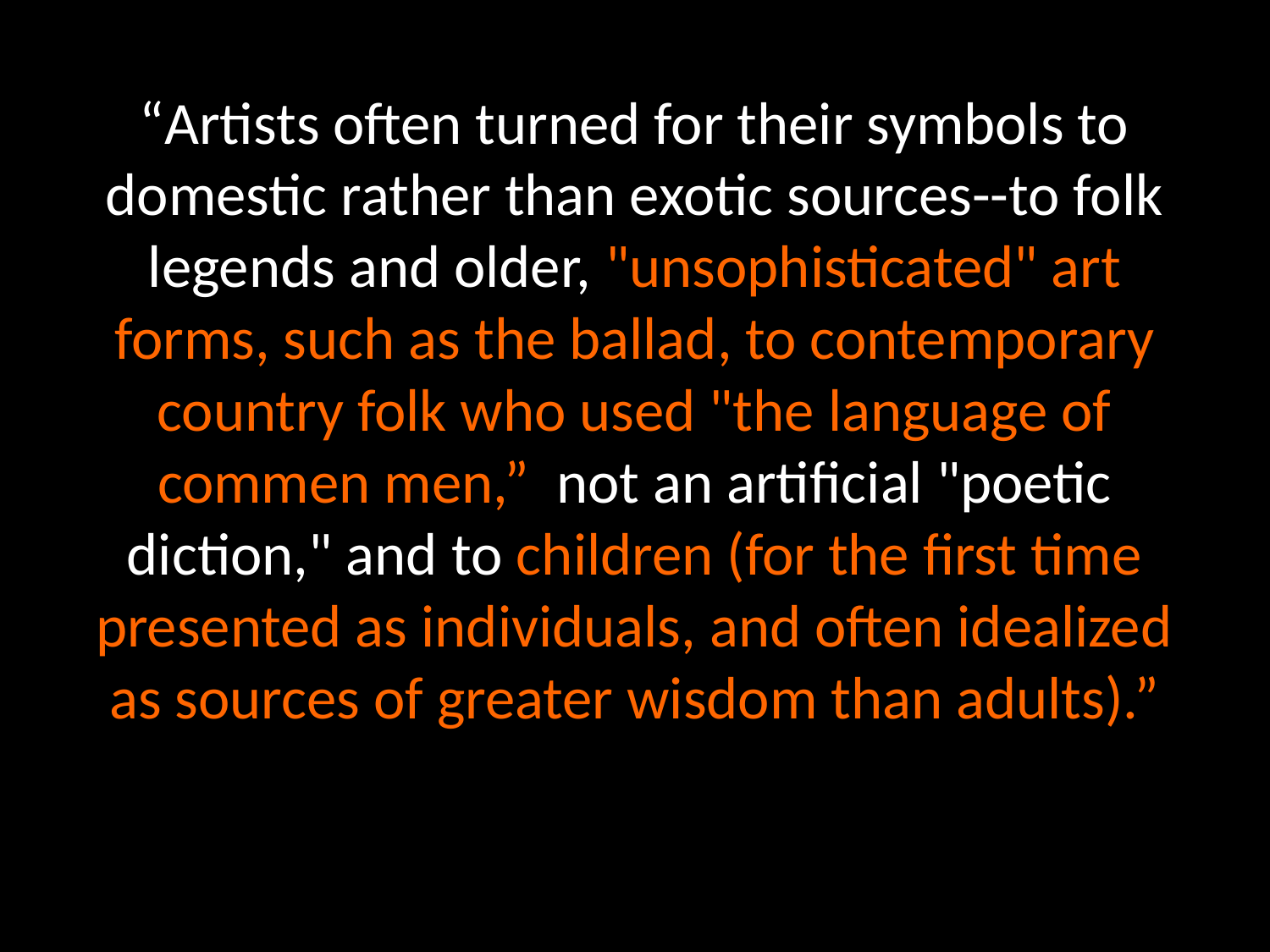

# “Artists often turned for their symbols to domestic rather than exotic sources--to folk legends and older, "unsophisticated" art forms, such as the ballad, to contemporary country folk who used "the language of commen men,”  not an artificial "poetic diction," and to children (for the first time presented as individuals, and often idealized as sources of greater wisdom than adults).”